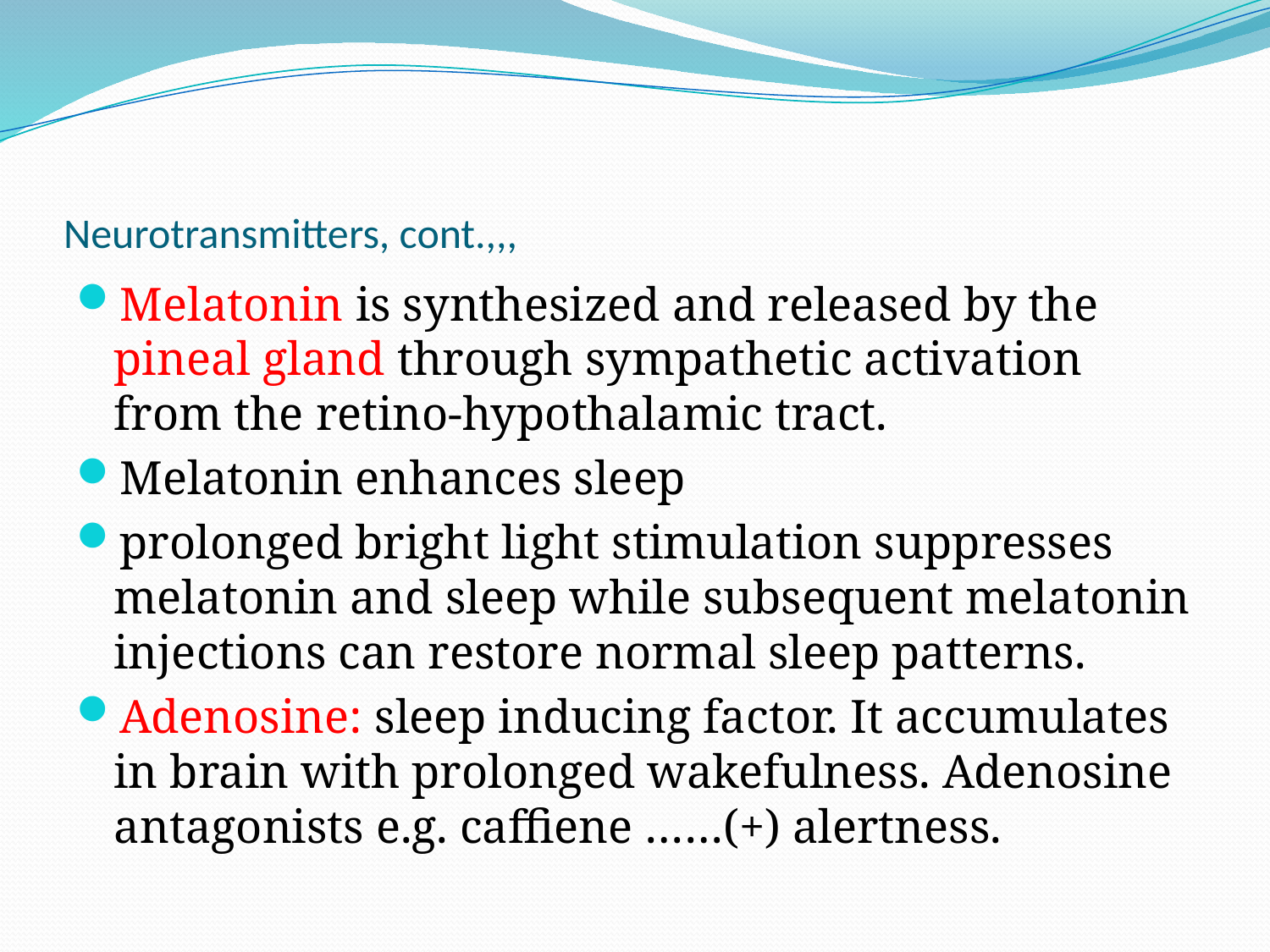

# Neurotransmitters, cont.,,,
Melatonin is synthesized and released by the pineal gland through sympathetic activation from the retino-hypothalamic tract.
Melatonin enhances sleep
prolonged bright light stimulation suppresses melatonin and sleep while subsequent melatonin injections can restore normal sleep patterns.
Adenosine: sleep inducing factor. It accumulates in brain with prolonged wakefulness. Adenosine antagonists e.g. caffiene ……(+) alertness.